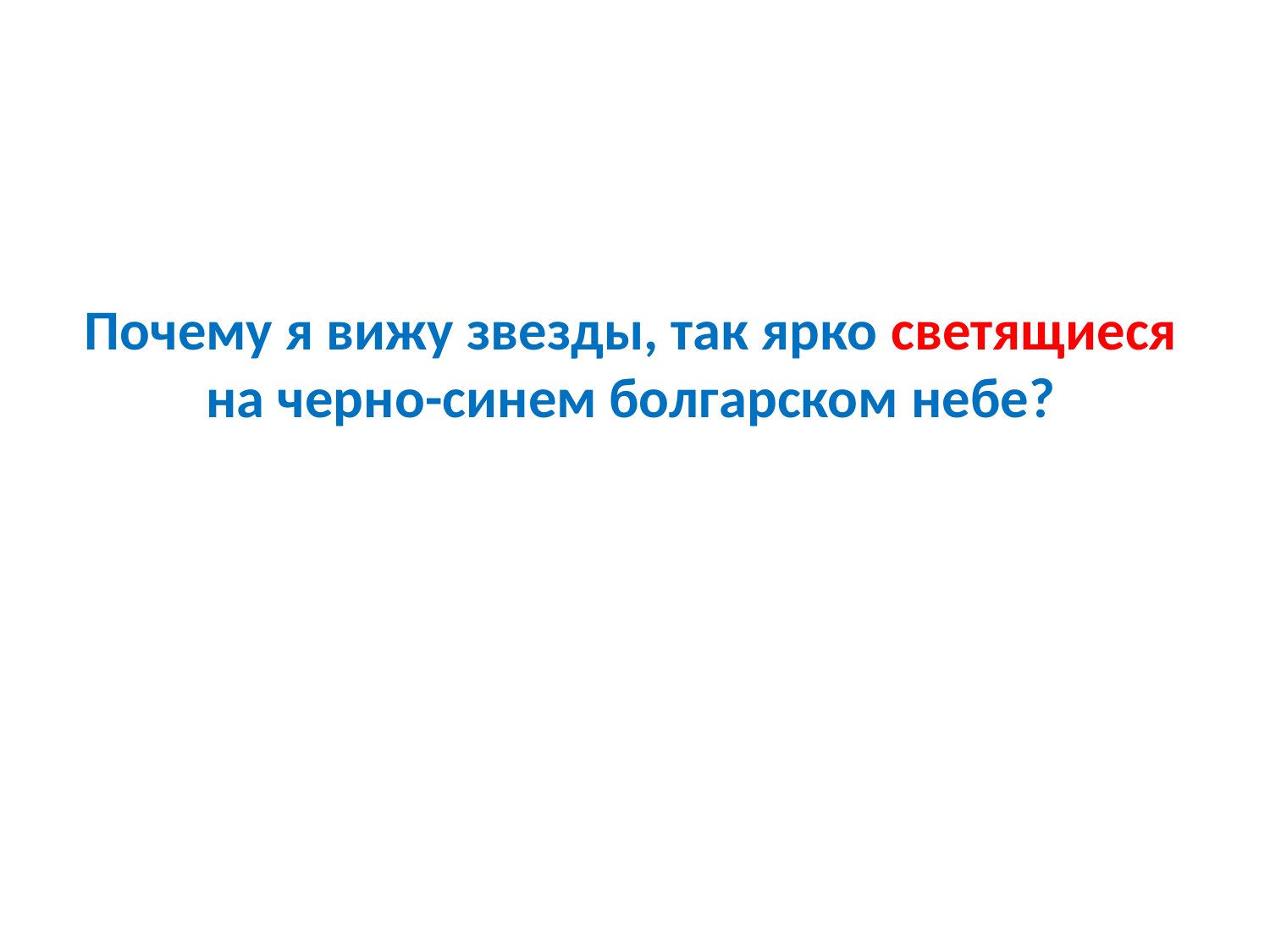

#
Почему я вижу звезды, так ярко светящиеся на черно-синем болгарском небе?